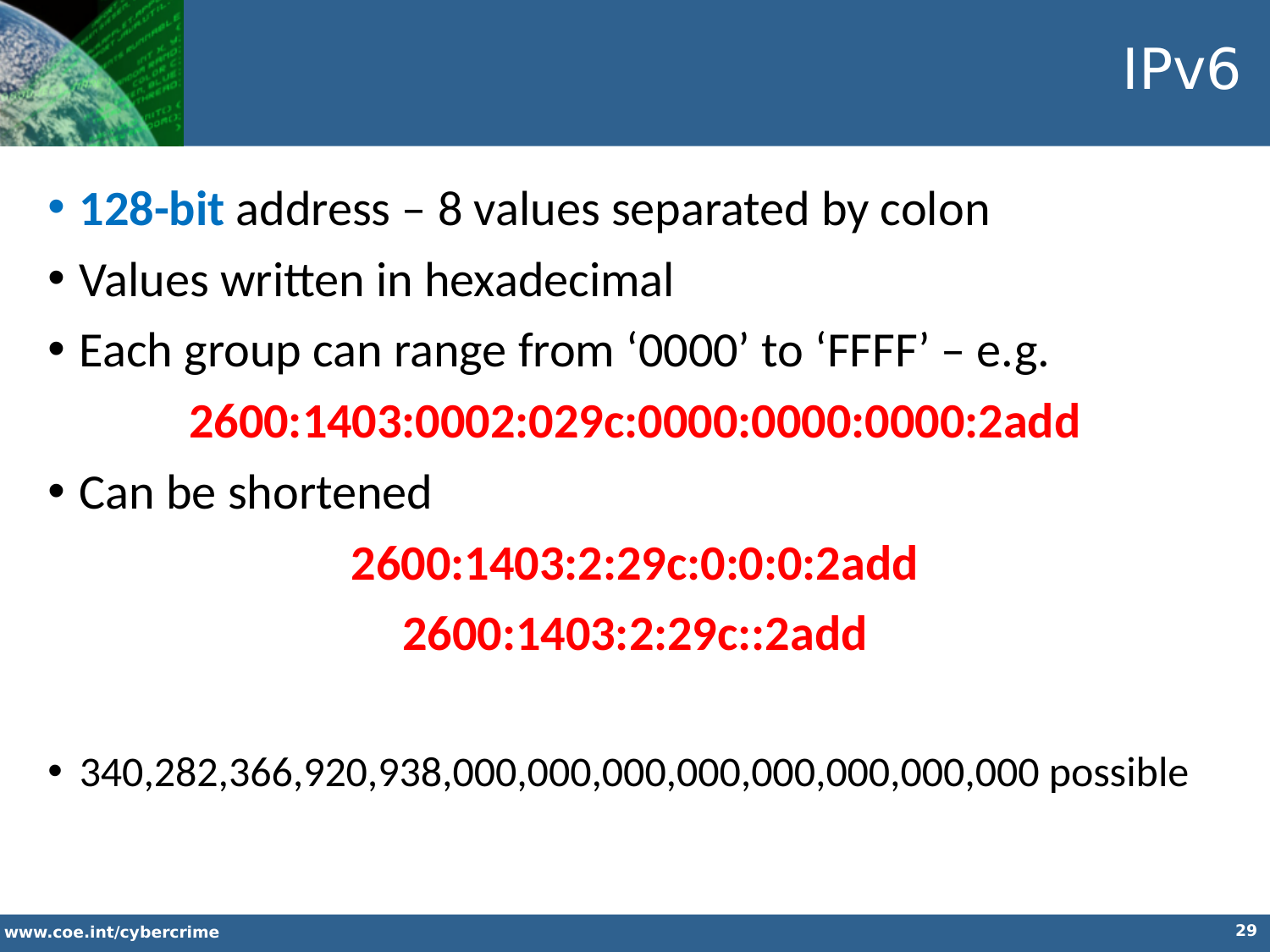

IPv6
128-bit address – 8 values separated by colon
Values written in hexadecimal
Each group can range from ‘0000’ to ‘FFFF’ – e.g.
2600:1403:0002:029c:0000:0000:0000:2add
Can be shortened
2600:1403:2:29c:0:0:0:2add
2600:1403:2:29c::2add

340,282,366,920,938,000,000,000,000,000,000,000,000 possible